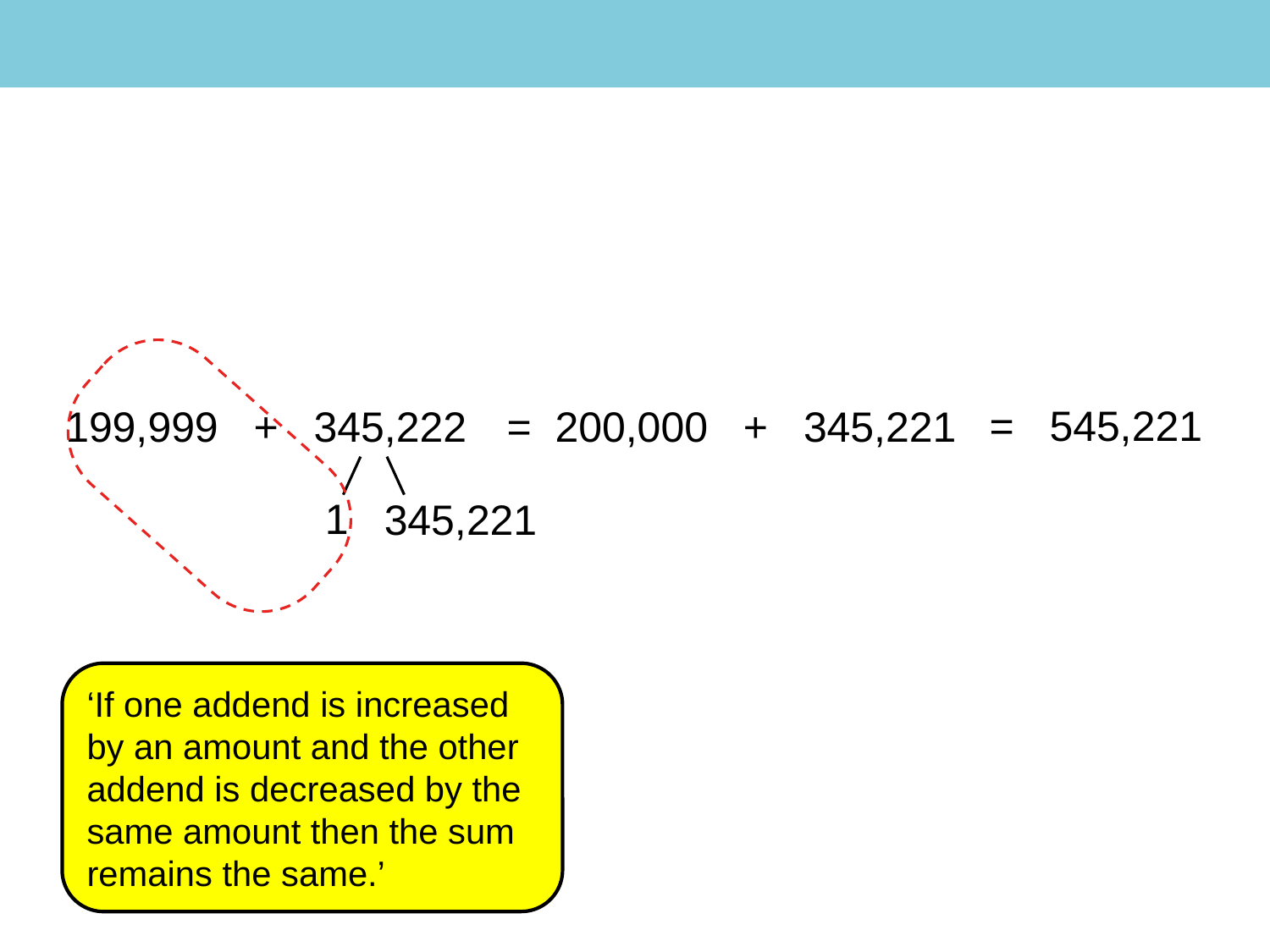

=   545,221
199,999   +   345,222
=  200,000   +   345,221
1
345,221
‘If one addend is increased by an amount and the other addend is decreased by the same amount then the sum remains the same.’